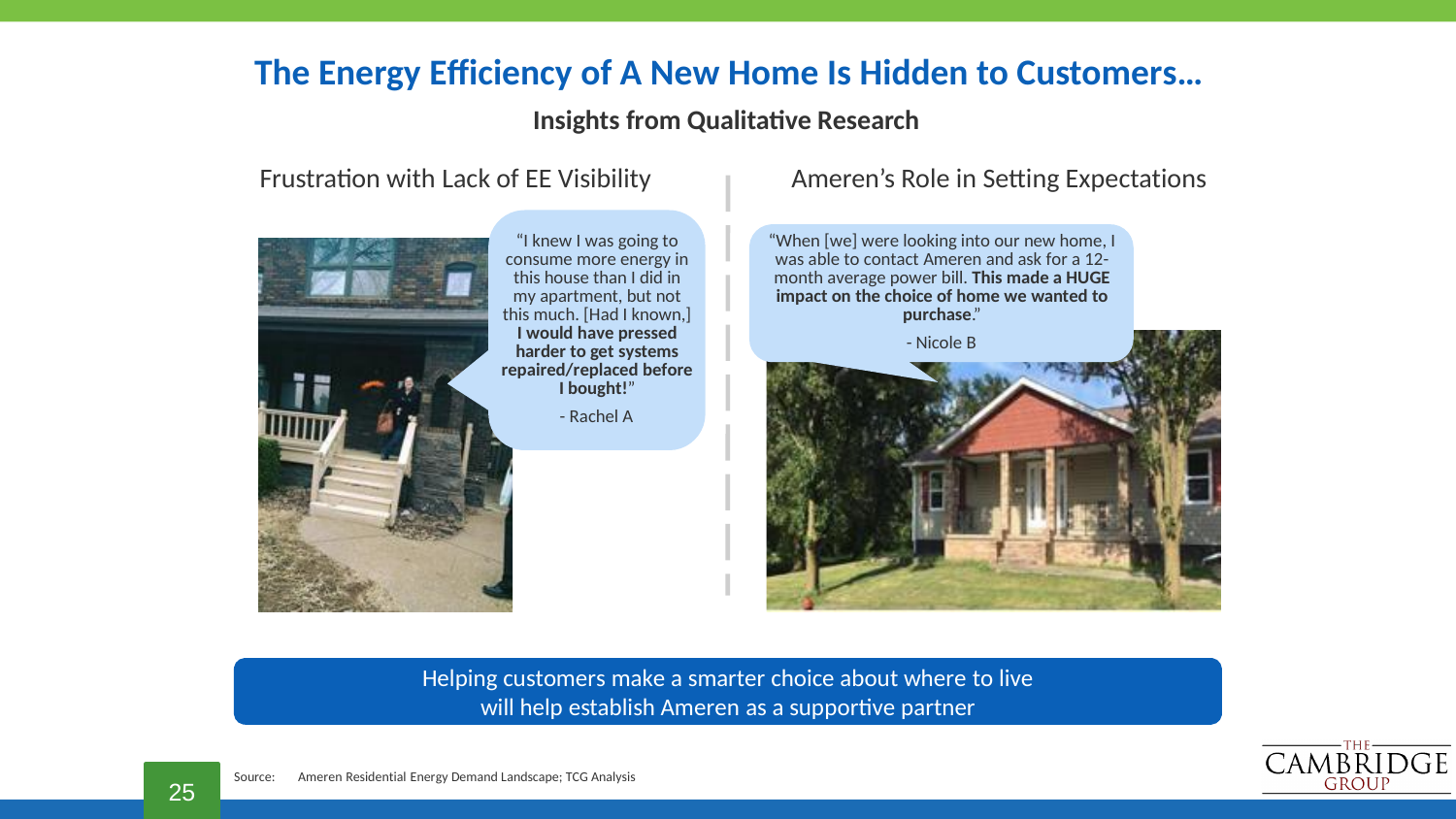

# The Energy Efficiency of A New Home Is Hidden to Customers…
Insights from Qualitative Research
Frustration with Lack of EE Visibility
Ameren’s Role in Setting Expectations

“I knew I was going to consume more energy in this house than I did in my apartment, but not this much. [Had I known,] I would have pressed harder to get systems repaired/replaced before I bought!”
- Rachel A
“When [we] were looking into our new home, I was able to contact Ameren and ask for a 12- month average power bill. This made a HUGE impact on the choice of home we wanted to purchase.”
- Nicole B

Helping customers make a smarter choice about where to live
will help establish Ameren as a supportive partner
25
Source:
Ameren Residential Energy Demand Landscape; TCG Analysis